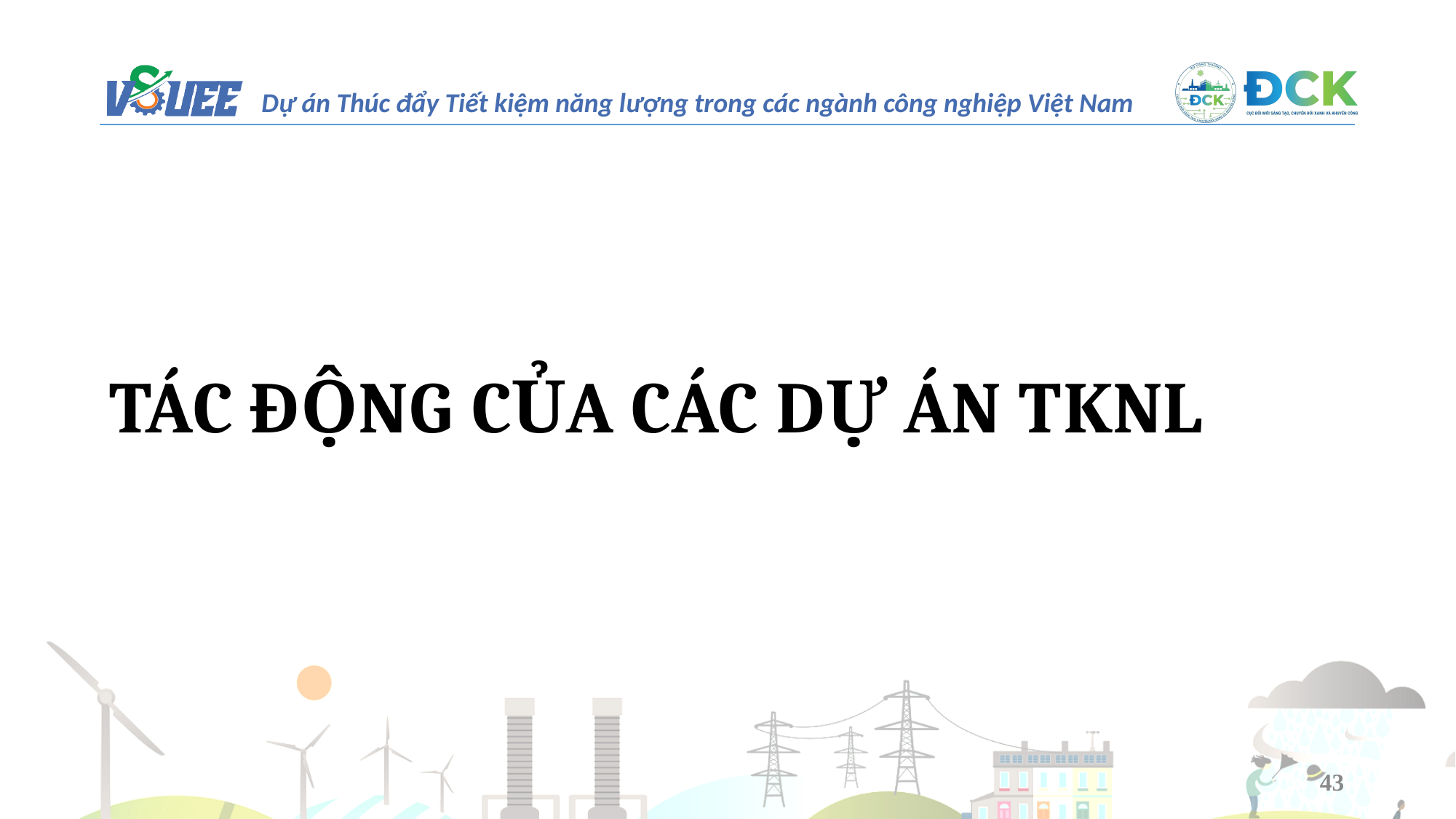

TÁC ĐỘNG CỦA CÁC DỰ ÁN TKNL
43